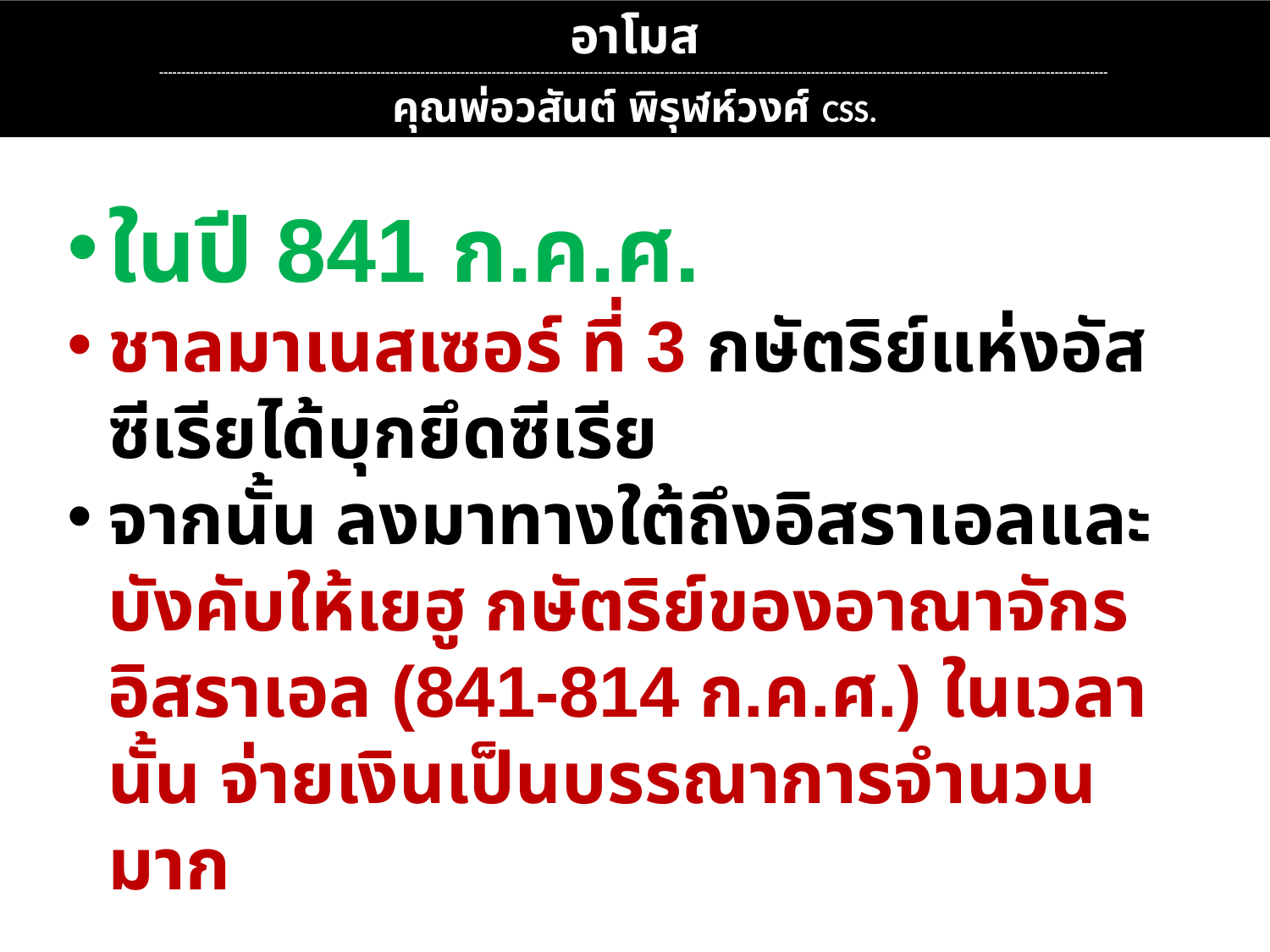

อาโมส
----------------------------------------------------------------------------------------------------------------------------------------------------------------------------------------------------------------------
คุณพ่อวสันต์ พิรุฬห์วงศ์ CSS.
ในปี 841 ก.ค.ศ.
ชาลมาเนสเซอร์ ที่ 3 กษัตริย์แห่งอัสซีเรียได้บุกยึดซีเรีย
จากนั้น ลงมาทางใต้ถึงอิสราเอลและบังคับให้เยฮู กษัตริย์ของอาณาจักรอิสราเอล (841-814 ก.ค.ศ.) ในเวลานั้น จ่ายเงินเป็นบรรณาการจำนวนมาก